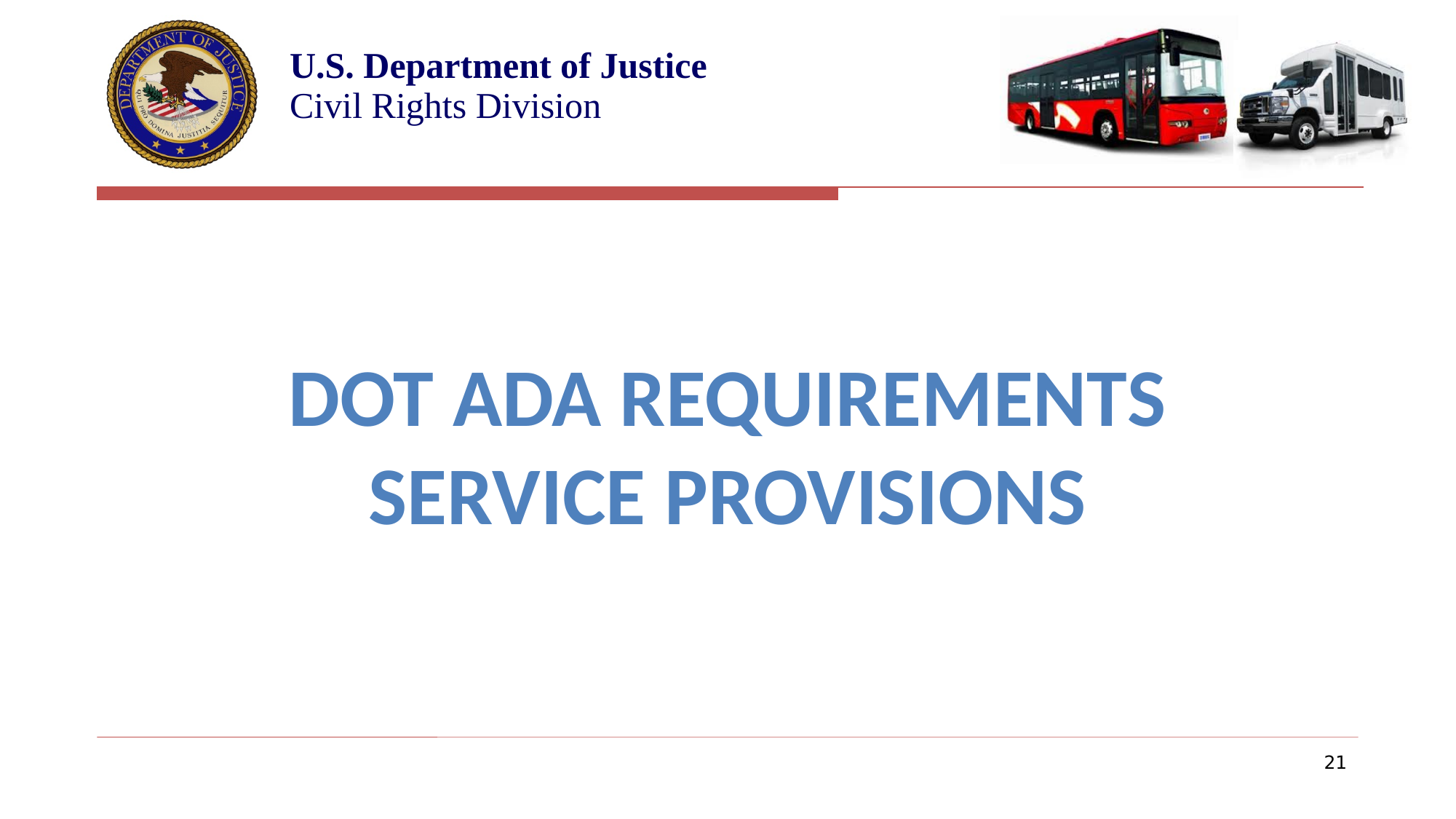

# DOT ADA Requirements Service Provisions
21